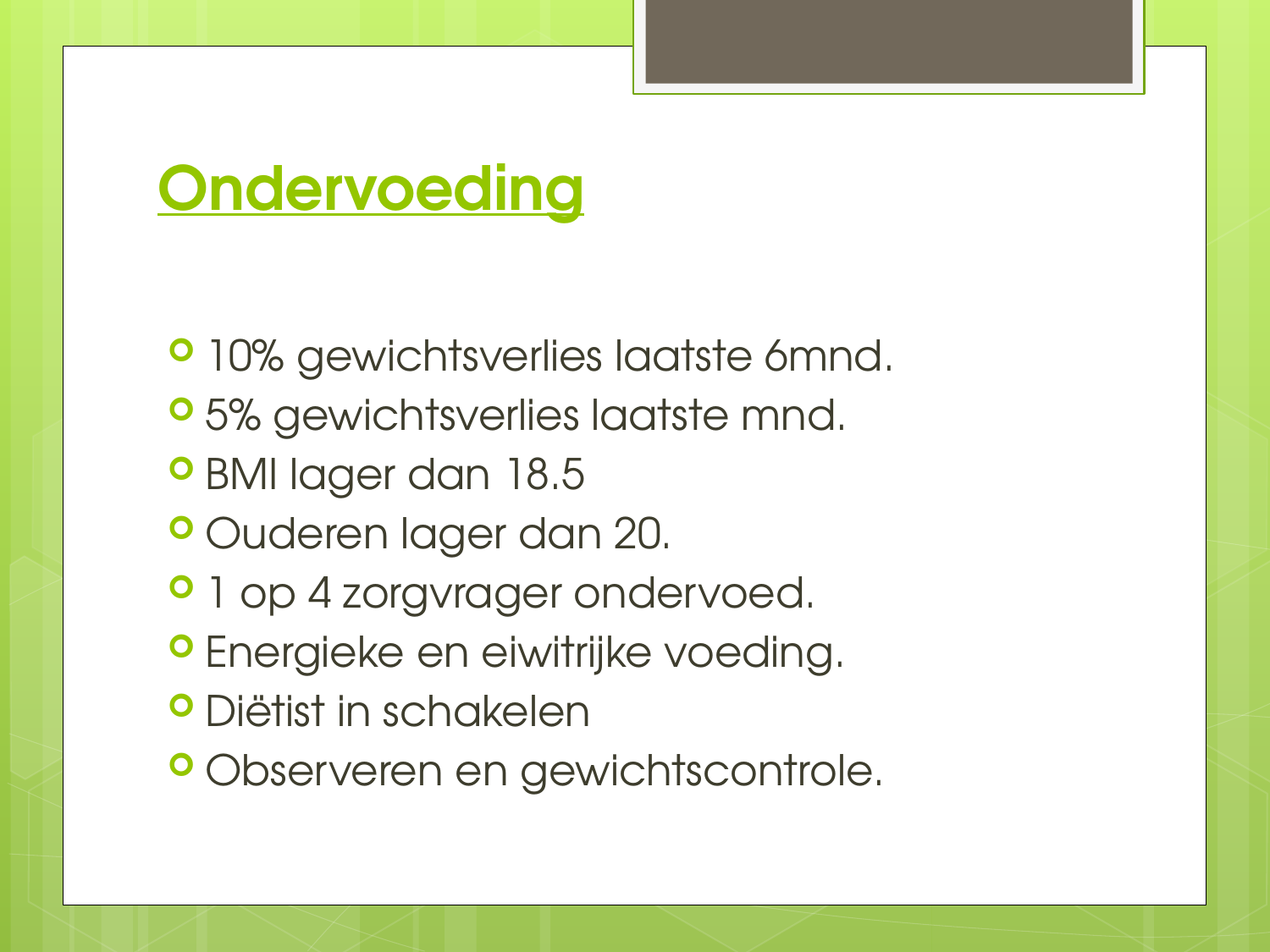

# Ondervoeding
10% gewichtsverlies laatste 6mnd.
5% gewichtsverlies laatste mnd.
BMI lager dan 18.5
Ouderen lager dan 20.
1 op 4 zorgvrager ondervoed.
Energieke en eiwitrijke voeding.
Diëtist in schakelen
Observeren en gewichtscontrole.